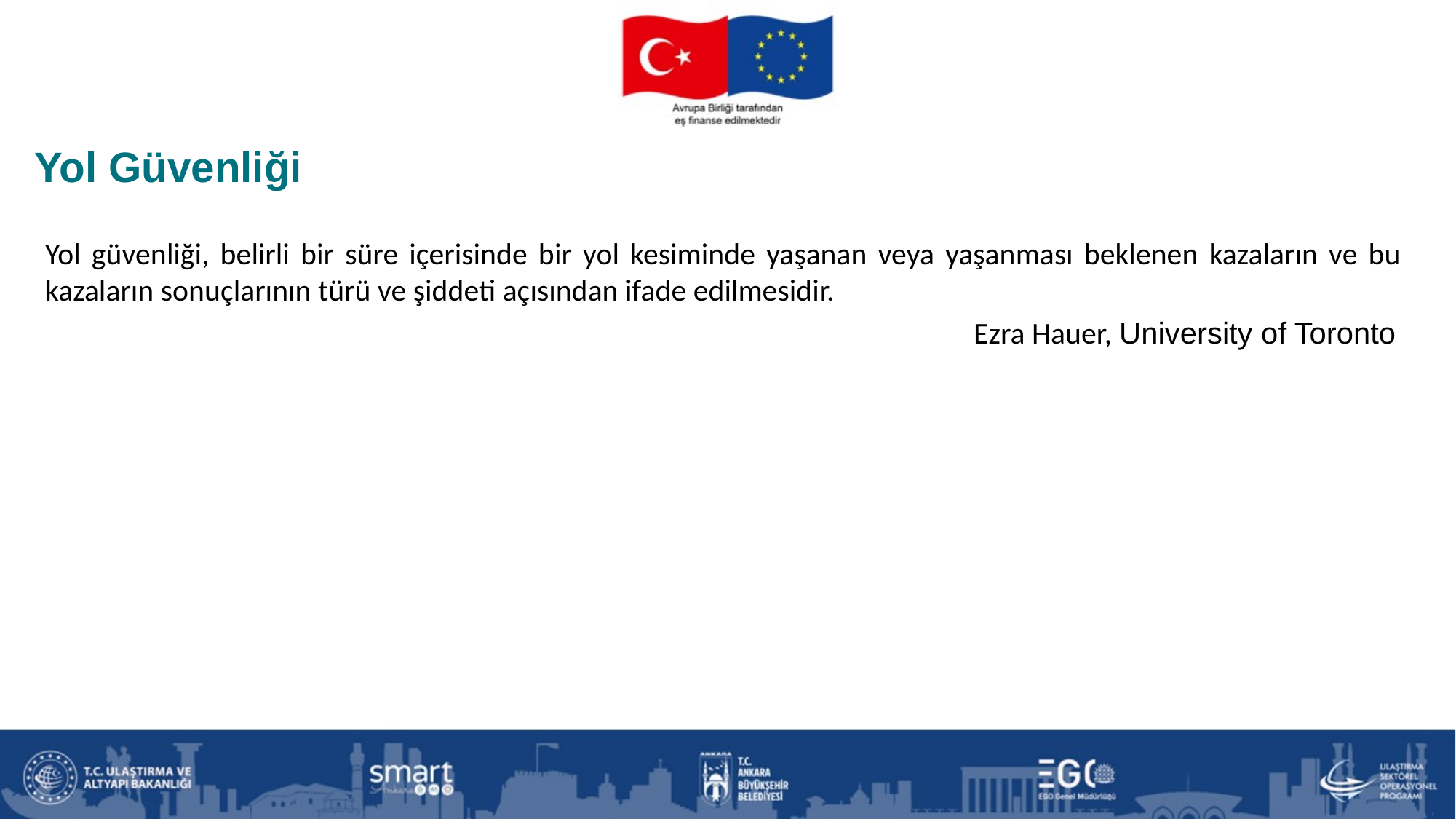

Yol Güvenliği

Yol güvenliği, belirli bir süre içerisinde bir yol kesiminde yaşanan veya yaşanması beklenen kazaların ve bu kazaların sonuçlarının türü ve şiddeti açısından ifade edilmesidir.
								        Ezra Hauer, University of Toronto